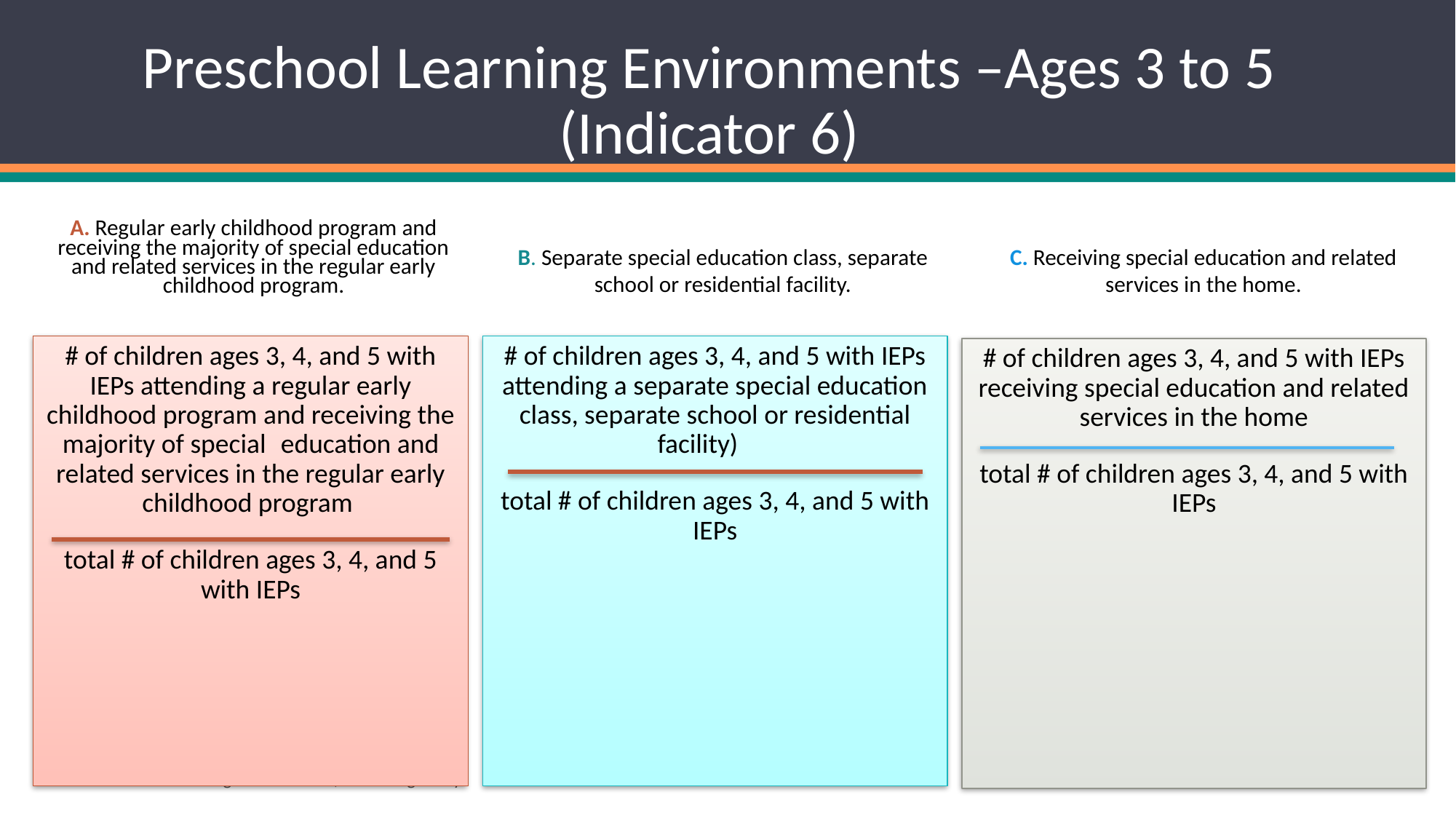

# Preschool Learning Environments –Ages 3 to 5 (Indicator 6)
A. Regular early childhood program and receiving the majority of special education and related services in the regular early childhood program.

C. Receiving special education and related services in the home.
B. Separate special education class, separate school or residential facility.

# of children ages 3, 4, and 5 with IEPs attending a regular early childhood program and receiving the majority of special 	education and related services in the regular early childhood program
total # of children ages 3, 4, and 5 with IEPs
# of children ages 3, 4, and 5 with IEPs attending a separate special education class, separate school or residential facility)
total # of children ages 3, 4, and 5 with IEPs
# of children ages 3, 4, and 5 with IEPs receiving special education and related services in the home
total # of children ages 3, 4, and 5 with IEPs
Investing for tomorrow, delivering today.
44